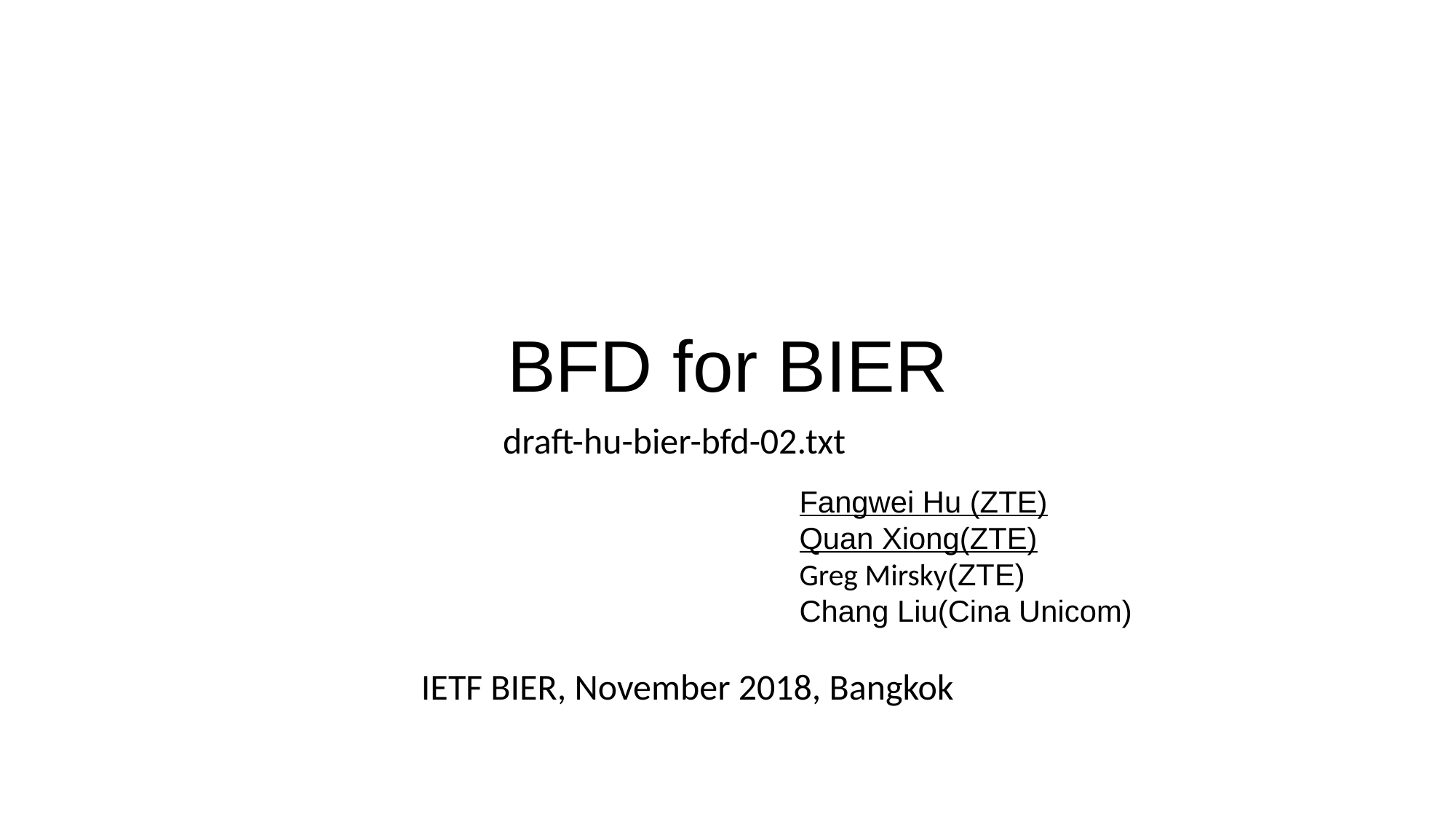

# BFD for BIER
draft-hu-bier-bfd-02.txt
Fangwei Hu (ZTE)
Quan Xiong(ZTE)
Greg Mirsky(ZTE)
Chang Liu(Cina Unicom)

IETF BIER, November 2018, Bangkok